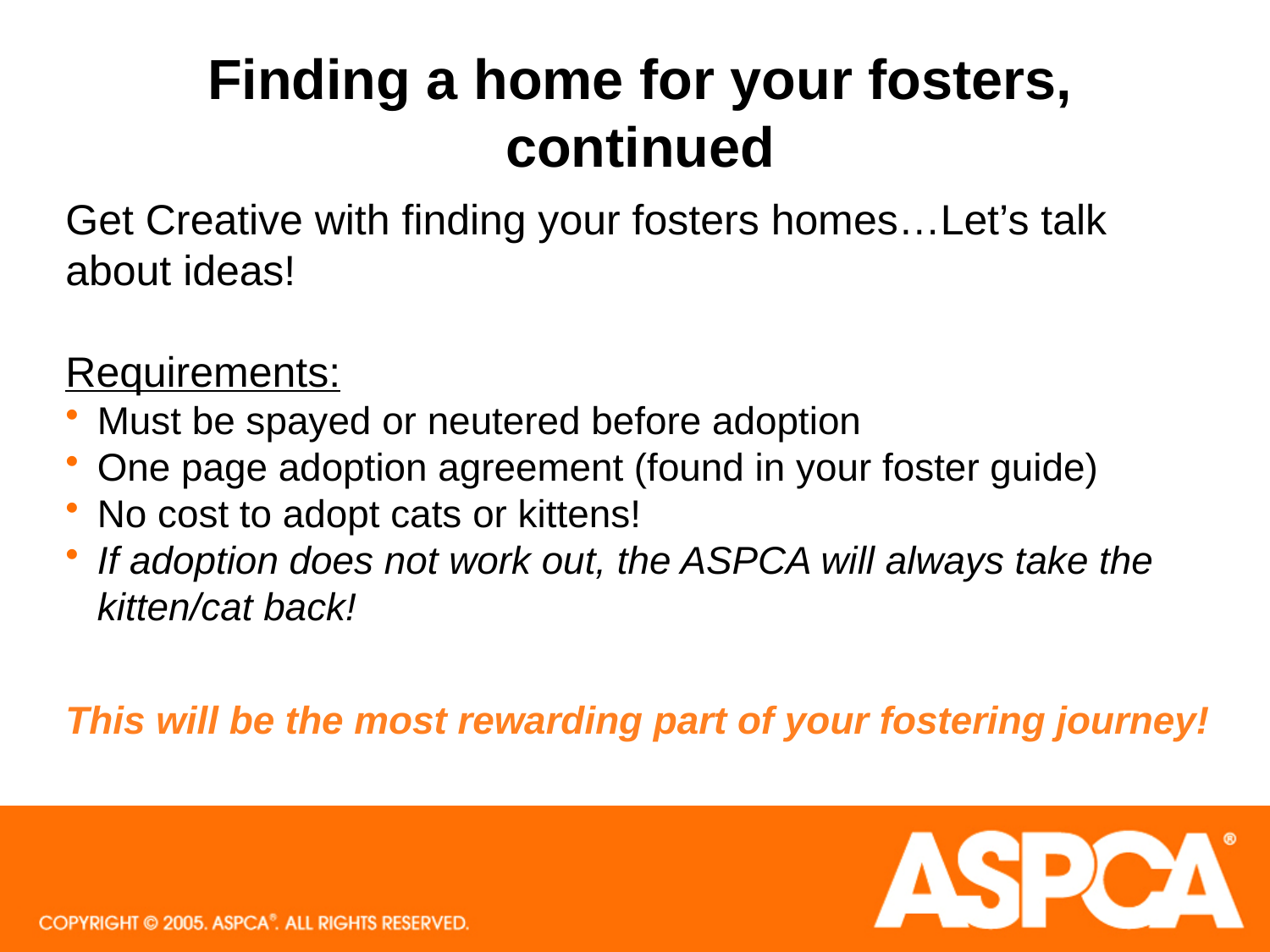

# Finding a home for your fosters, continued
Get Creative with finding your fosters homes…Let’s talk about ideas!

Requirements:
Must be spayed or neutered before adoption
One page adoption agreement (found in your foster guide)
No cost to adopt cats or kittens!
If adoption does not work out, the ASPCA will always take the kitten/cat back!

This will be the most rewarding part of your fostering journey!